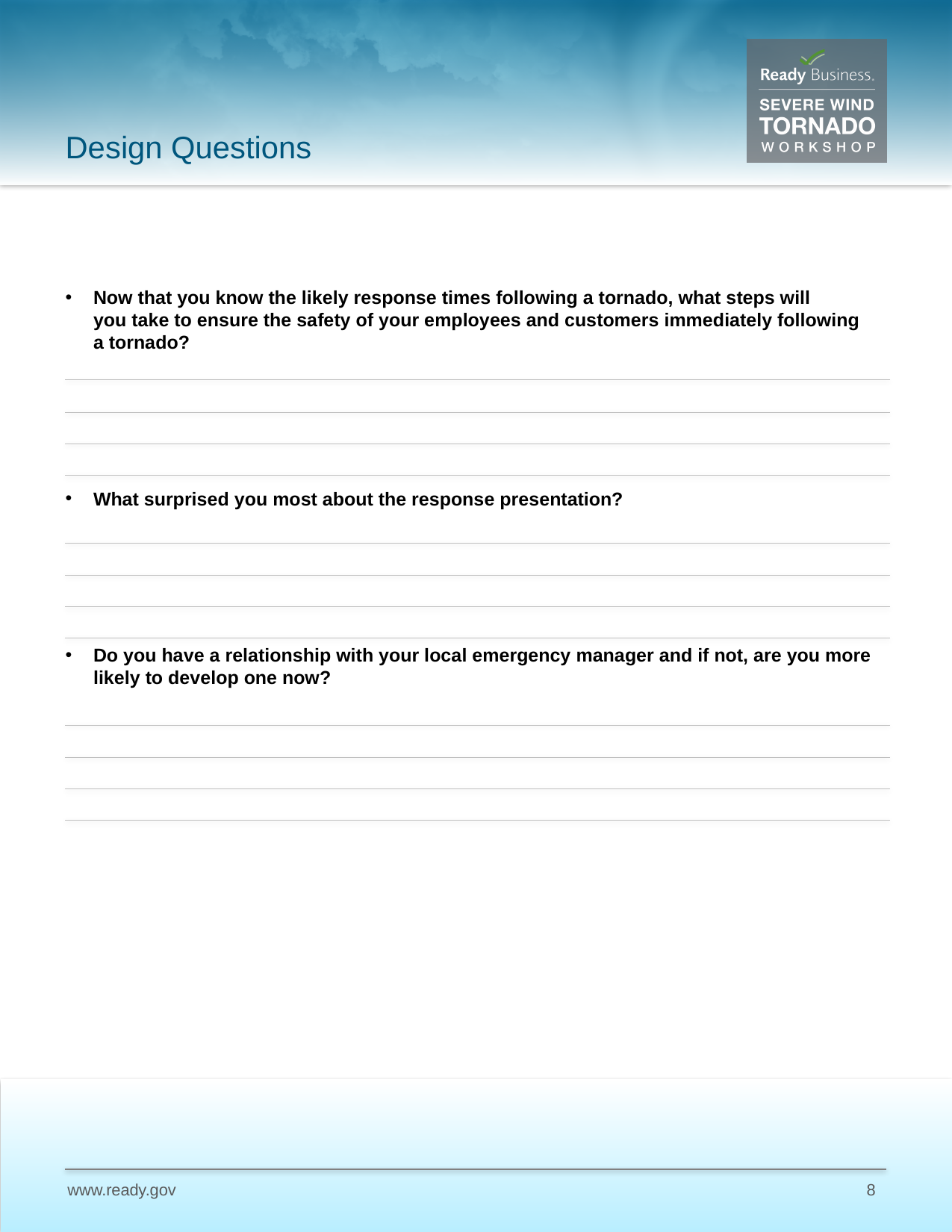

# Design Questions
Now that you know the likely response times following a tornado, what steps will
you take to ensure the safety of your employees and customers immediately following
a tornado?

What surprised you most about the response presentation?

Do you have a relationship with your local emergency manager and if not, are you more likely to develop one now?
8